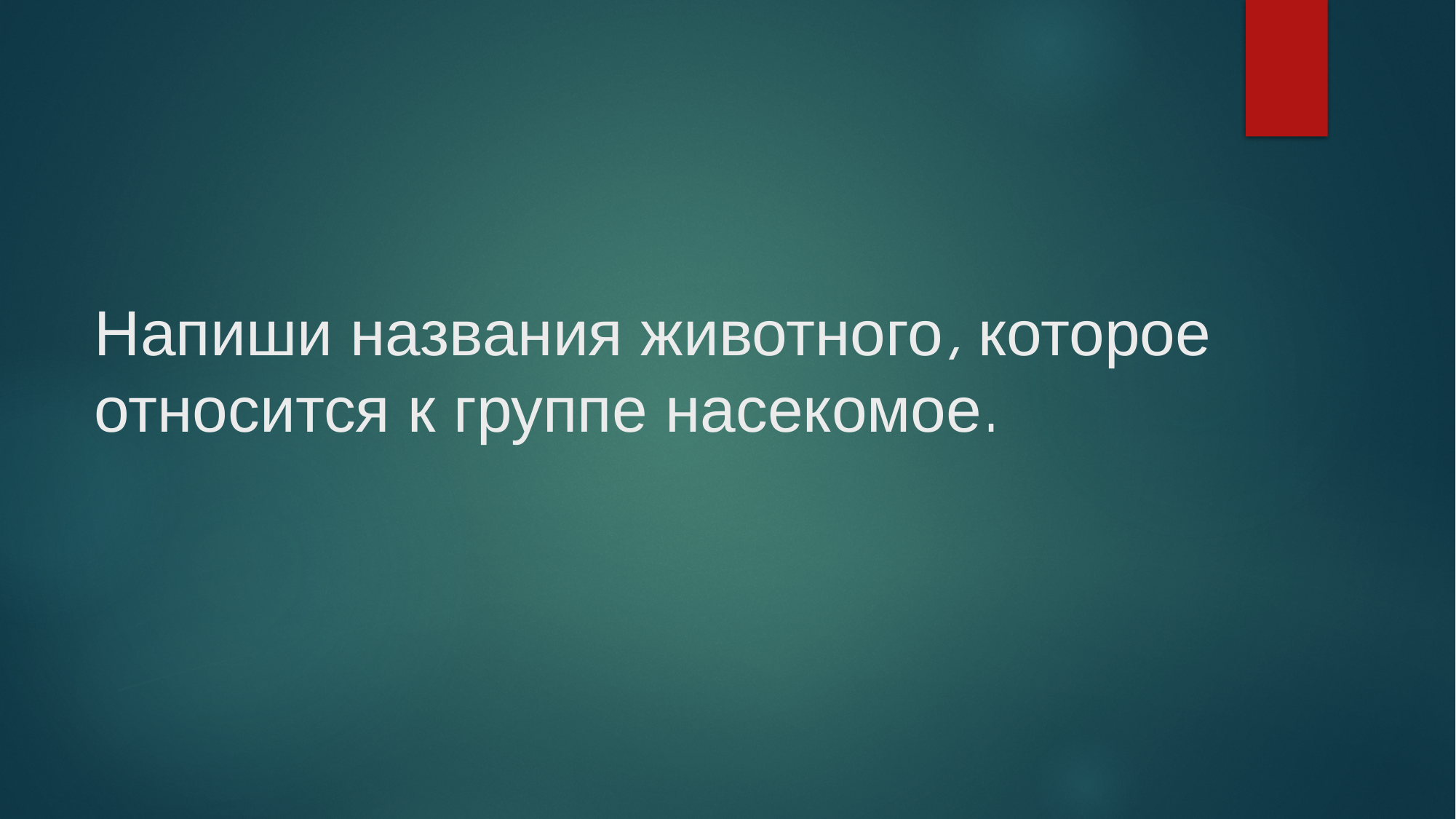

# Напиши названия животного, которое относится к группе насекомое.